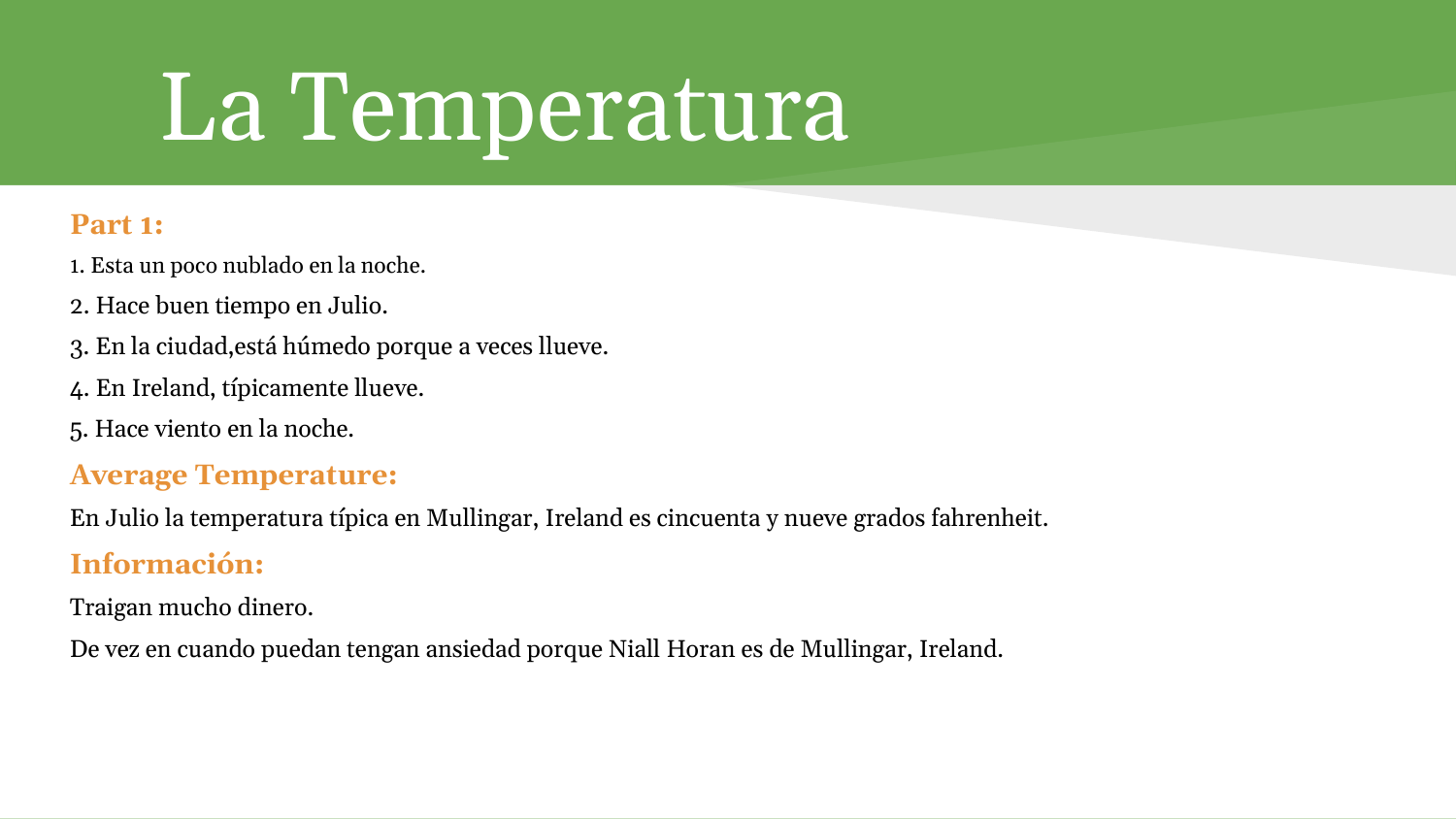

# La Temperatura
Part 1:
1. Esta un poco nublado en la noche.
2. Hace buen tiempo en Julio.
3. En la ciudad,está húmedo porque a veces llueve.
4. En Ireland, típicamente llueve.
5. Hace viento en la noche.
Average Temperature:
En Julio la temperatura típica en Mullingar, Ireland es cincuenta y nueve grados fahrenheit.
Información:
Traigan mucho dinero.
De vez en cuando puedan tengan ansiedad porque Niall Horan es de Mullingar, Ireland.